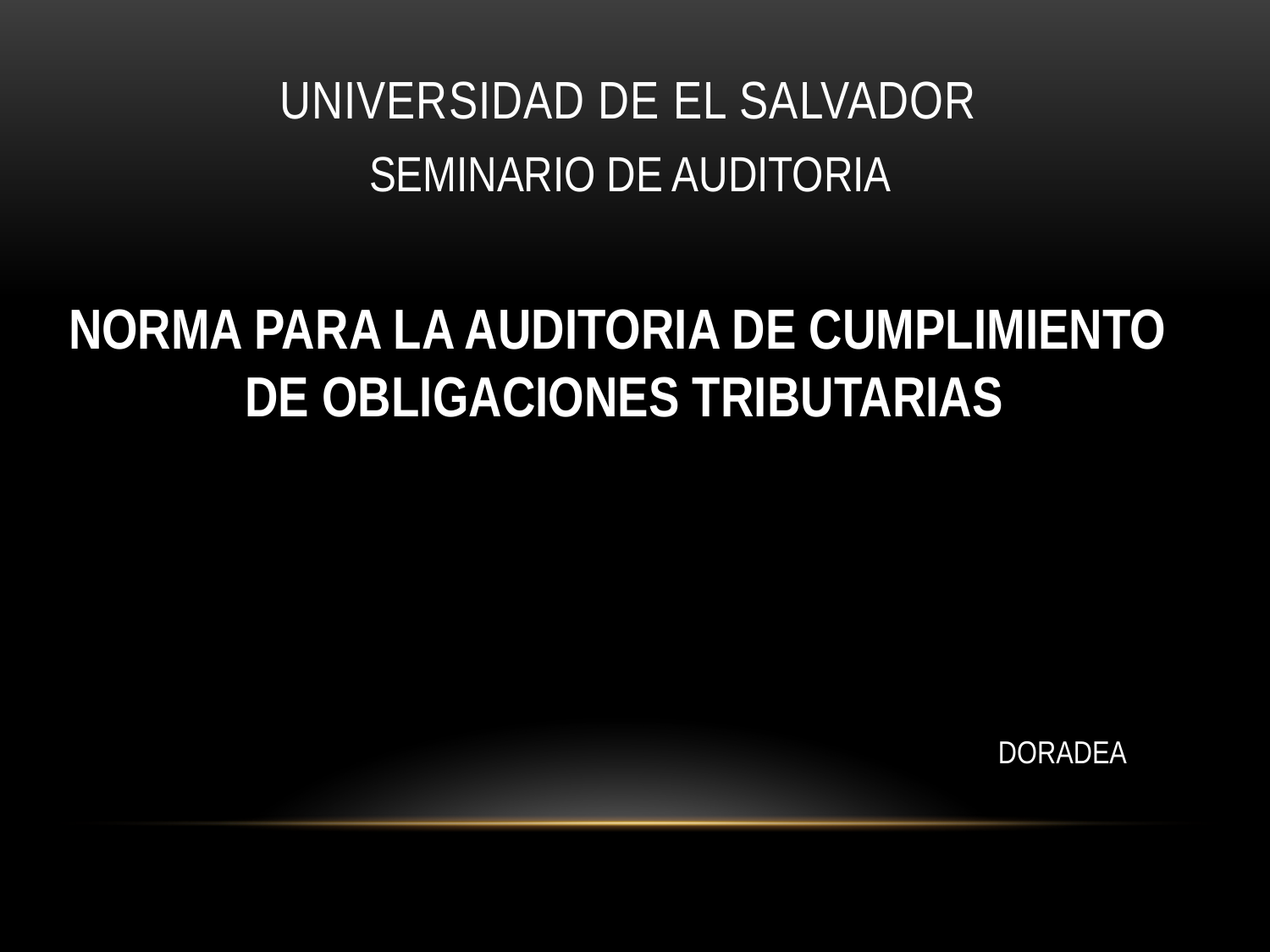

# UNIVERSIDAD DE EL SALVADOR
SEMINARIO DE AUDITORIA
NORMA PARA LA AUDITORIA DE CUMPLIMIENTO
DE OBLIGACIONES TRIBUTARIAS
DORADEA